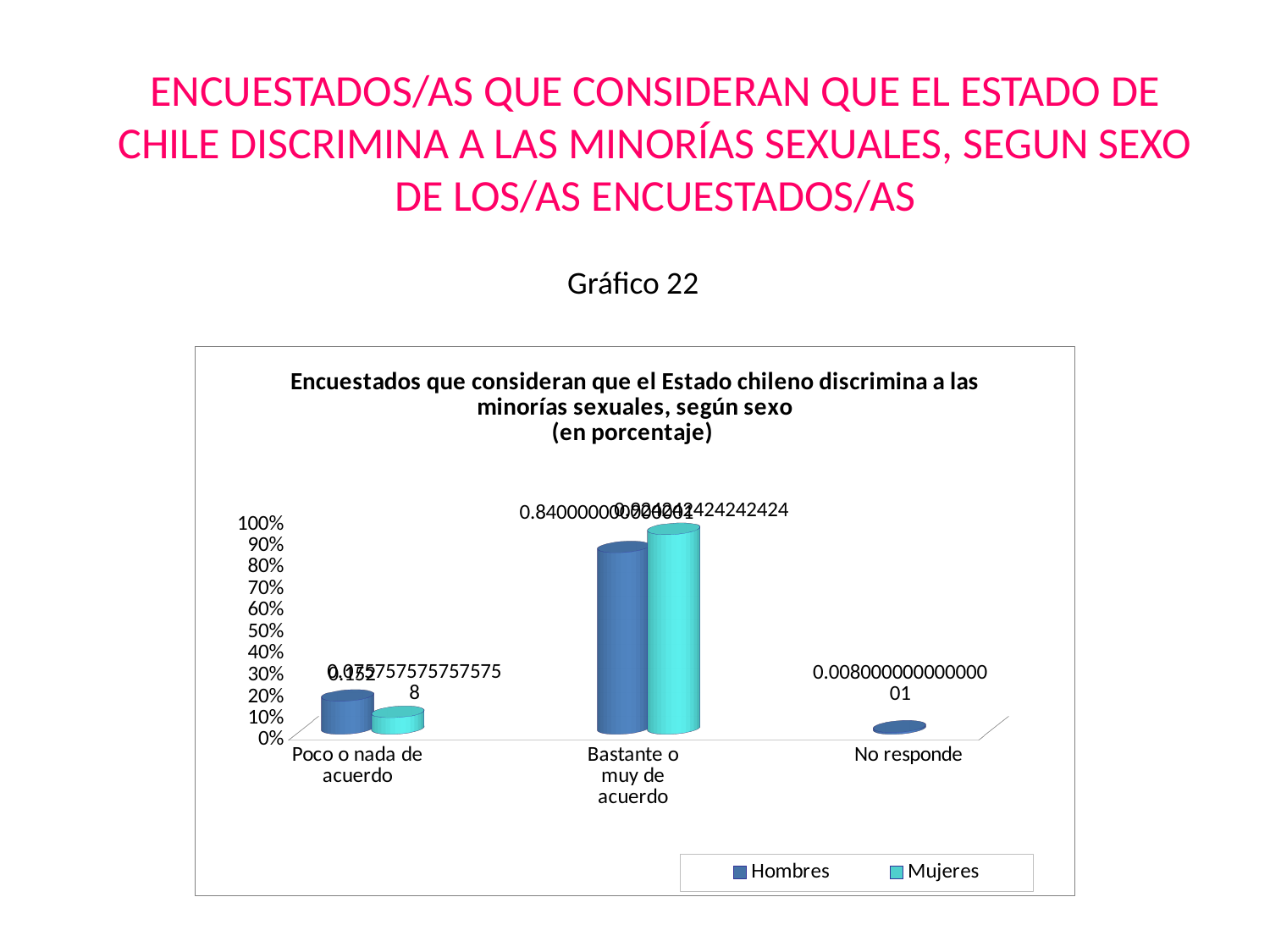

ENCUESTADOS/AS QUE CONSIDERAN QUE EL ESTADO DE CHILE DISCRIMINA A LAS MINORÍAS SEXUALES, SEGUN SEXO DE LOS/AS ENCUESTADOS/AS
Gráfico 22

[unsupported chart]